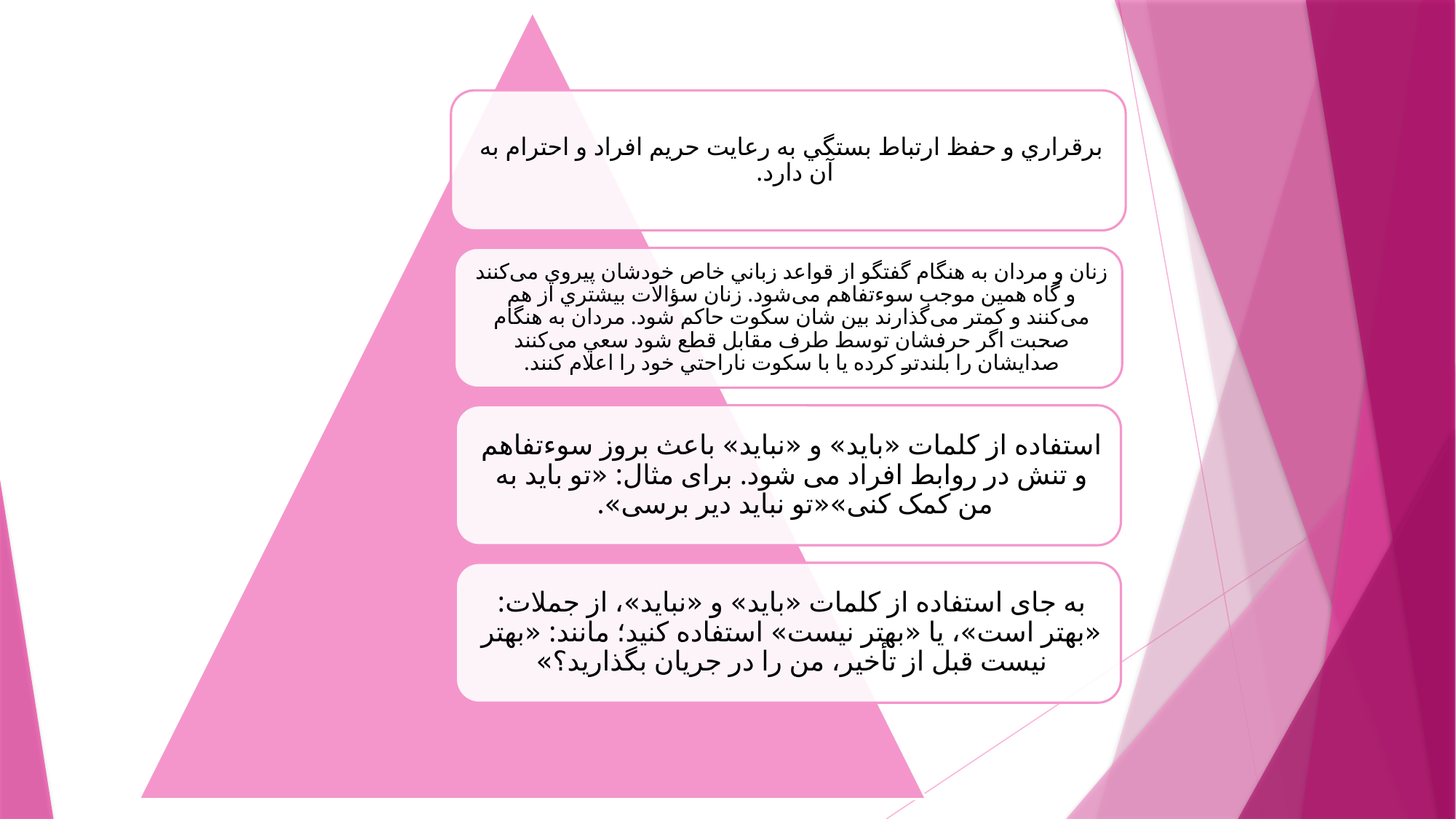

برقراري و حفظ ارتباط بستگي به رعايت حريم افراد و احترام به آن دارد.
زنان و مردان به هنگام گفتگو از قواعد زباني خاص خودشان پيروي می‌کنند و گاه همين موجب سوءتفاهم می‌شود. زنان سؤالات بيشتري از هم می‌کنند و کمتر می‌گذارند بين شان سکوت حاکم شود. مردان به هنگام صحبت اگر حرفشان توسط طرف مقابل قطع شود سعي می‌کنند صدايشان را بلندتر کرده يا با سکوت ناراحتي خود را اعلام کنند.
استفاده از کلمات «باید» و «نباید» باعث بروز سوءتفاهم و تنش در روابط افراد می شود. برای مثال: «تو باید به من کمک کنی»«تو نباید دیر برسی».
به جای استفاده از کلمات «باید» و «نباید»، از جملات: «بهتر است»، یا «بهتر نیست» استفاده کنید؛ مانند: «بهتر نیست قبل از تأخیر، من را در جریان بگذارید؟»